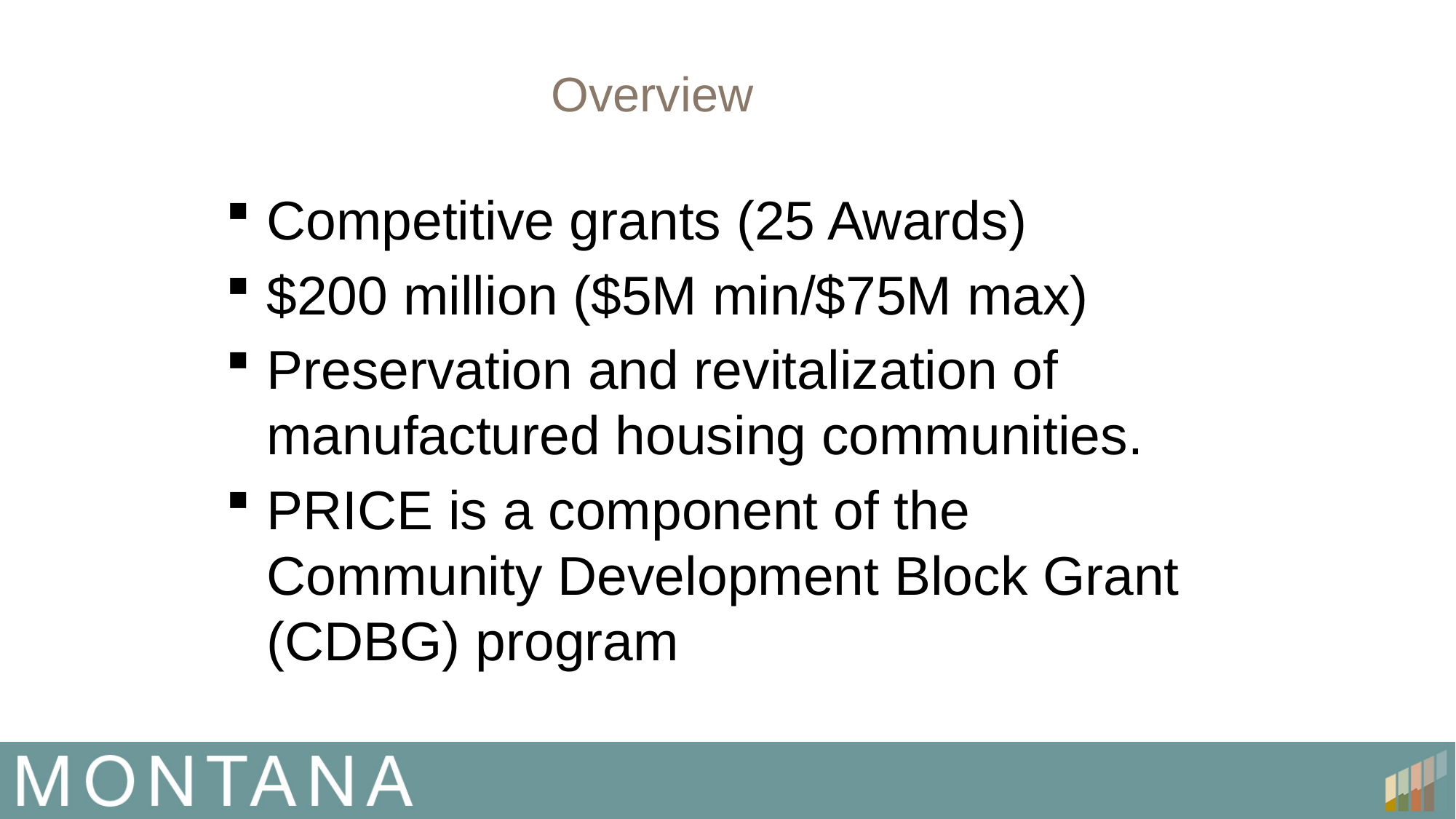

# Overview
Competitive grants (25 Awards)
$200 million ($5M min/$75M max)
Preservation and revitalization of manufactured housing communities.
PRICE is a component of the Community Development Block Grant (CDBG) program